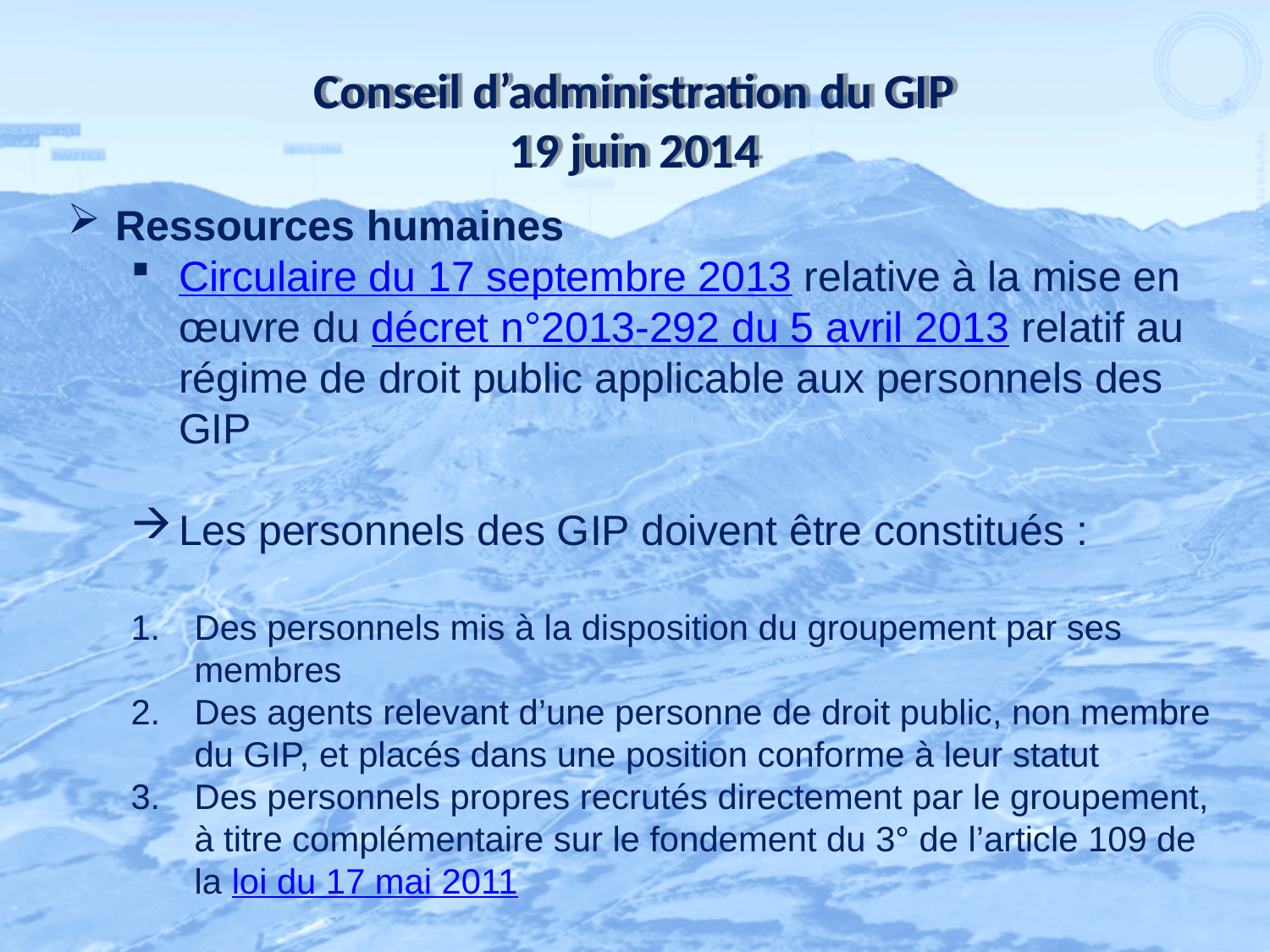

# Conseil d’administration du GIP 19 juin 2014
Ressources humaines
Circulaire du 17 septembre 2013 relative à la mise en œuvre du décret n°2013-292 du 5 avril 2013 relatif au régime de droit public applicable aux personnels des GIP

Les personnels des GIP doivent être constitués :

Des personnels mis à la disposition du groupement par ses membres
Des agents relevant d’une personne de droit public, non membre du GIP, et placés dans une position conforme à leur statut
Des personnels propres recrutés directement par le groupement, à titre complémentaire sur le fondement du 3° de l’article 109 de la loi du 17 mai 2011